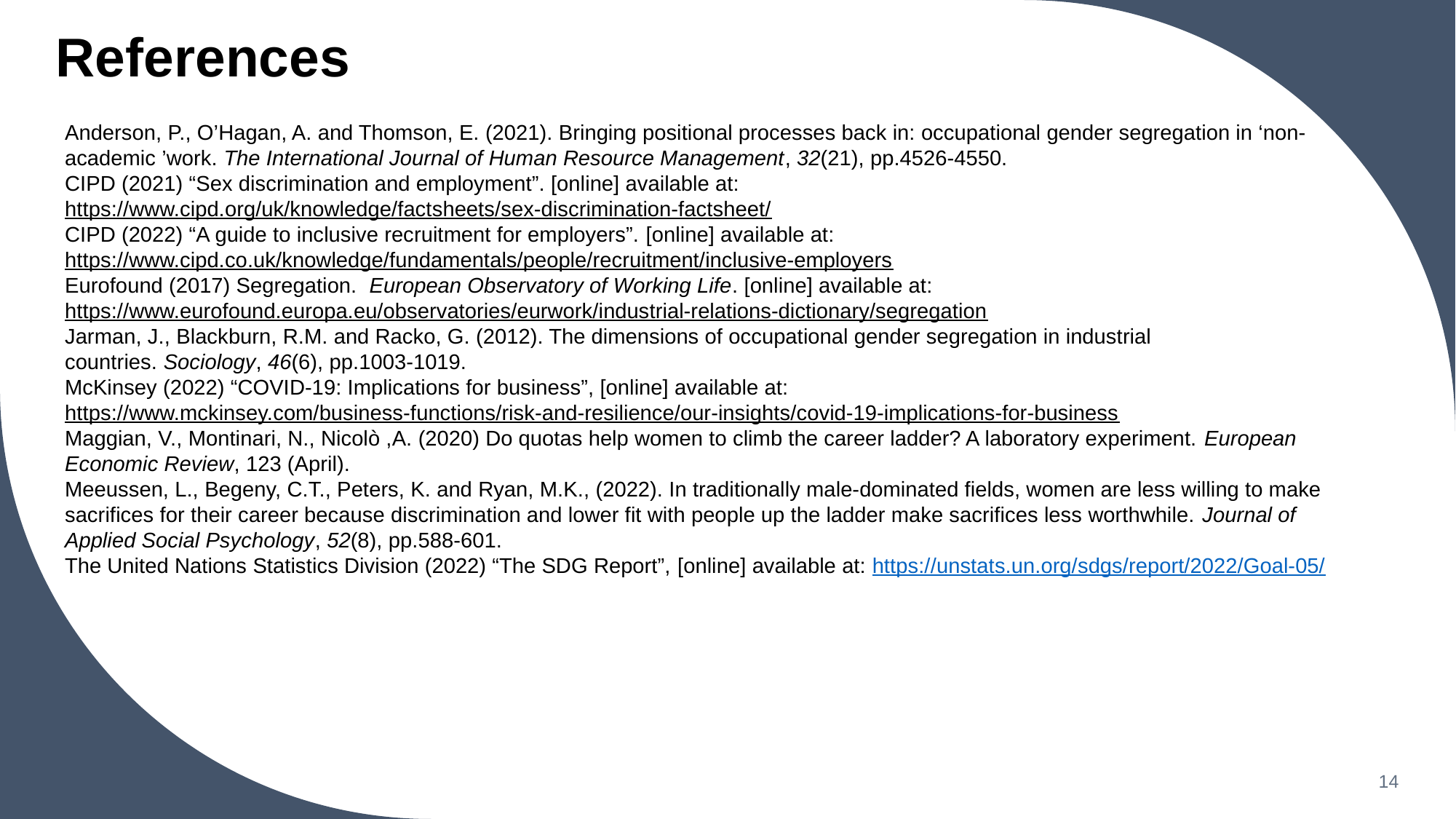

# References
Anderson, P., O’Hagan, A. and Thomson, E. (2021). Bringing positional processes back in: occupational gender segregation in ‘non-academic ’work. The International Journal of Human Resource Management, 32(21), pp.4526-4550.
CIPD (2021) “Sex discrimination and employment”. [online] available at: https://www.cipd.org/uk/knowledge/factsheets/sex-discrimination-factsheet/
CIPD (2022) “A guide to inclusive recruitment for employers”. [online] available at: https://www.cipd.co.uk/knowledge/fundamentals/people/recruitment/inclusive-employers
Eurofound (2017) Segregation.  European Observatory of Working Life. [online] available at: https://www.eurofound.europa.eu/observatories/eurwork/industrial-relations-dictionary/segregation
Jarman, J., Blackburn, R.M. and Racko, G. (2012). The dimensions of occupational gender segregation in industrial countries. Sociology, 46(6), pp.1003-1019.
McKinsey (2022) “COVID-19: Implications for business”, [online] available at: https://www.mckinsey.com/business-functions/risk-and-resilience/our-insights/covid-19-implications-for-business
Maggian, V., Montinari, N., Nicolò ,A. (2020) Do quotas help women to climb the career ladder? A laboratory experiment. European Economic Review, 123 (April).
Meeussen, L., Begeny, C.T., Peters, K. and Ryan, M.K., (2022). In traditionally male‐dominated fields, women are less willing to make sacrifices for their career because discrimination and lower fit with people up the ladder make sacrifices less worthwhile. Journal of Applied Social Psychology, 52(8), pp.588-601.
The United Nations Statistics Division (2022) “The SDG Report”, [online] available at: https://unstats.un.org/sdgs/report/2022/Goal-05/

14